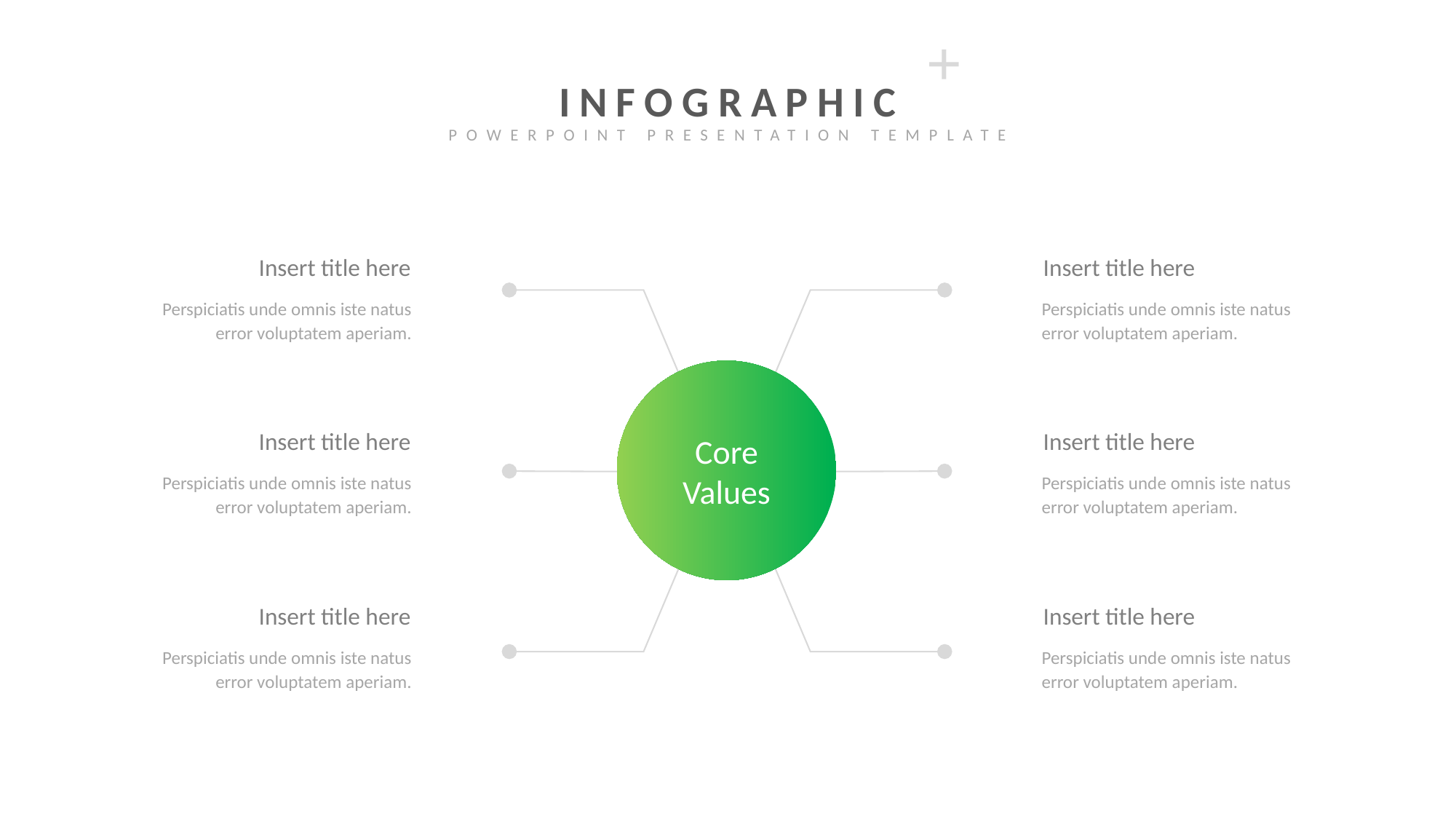

+
INFOGRAPHIC
POWERPOINT PRESENTATION TEMPLATE
Insert title here
Insert title here
Perspiciatis unde omnis iste natus error voluptatem aperiam.
Perspiciatis unde omnis iste natus error voluptatem aperiam.

Core
Values
Insert title here
Insert title here
Perspiciatis unde omnis iste natus error voluptatem aperiam.
Perspiciatis unde omnis iste natus error voluptatem aperiam.

Insert title here
Insert title here
Perspiciatis unde omnis iste natus error voluptatem aperiam.
Perspiciatis unde omnis iste natus error voluptatem aperiam.